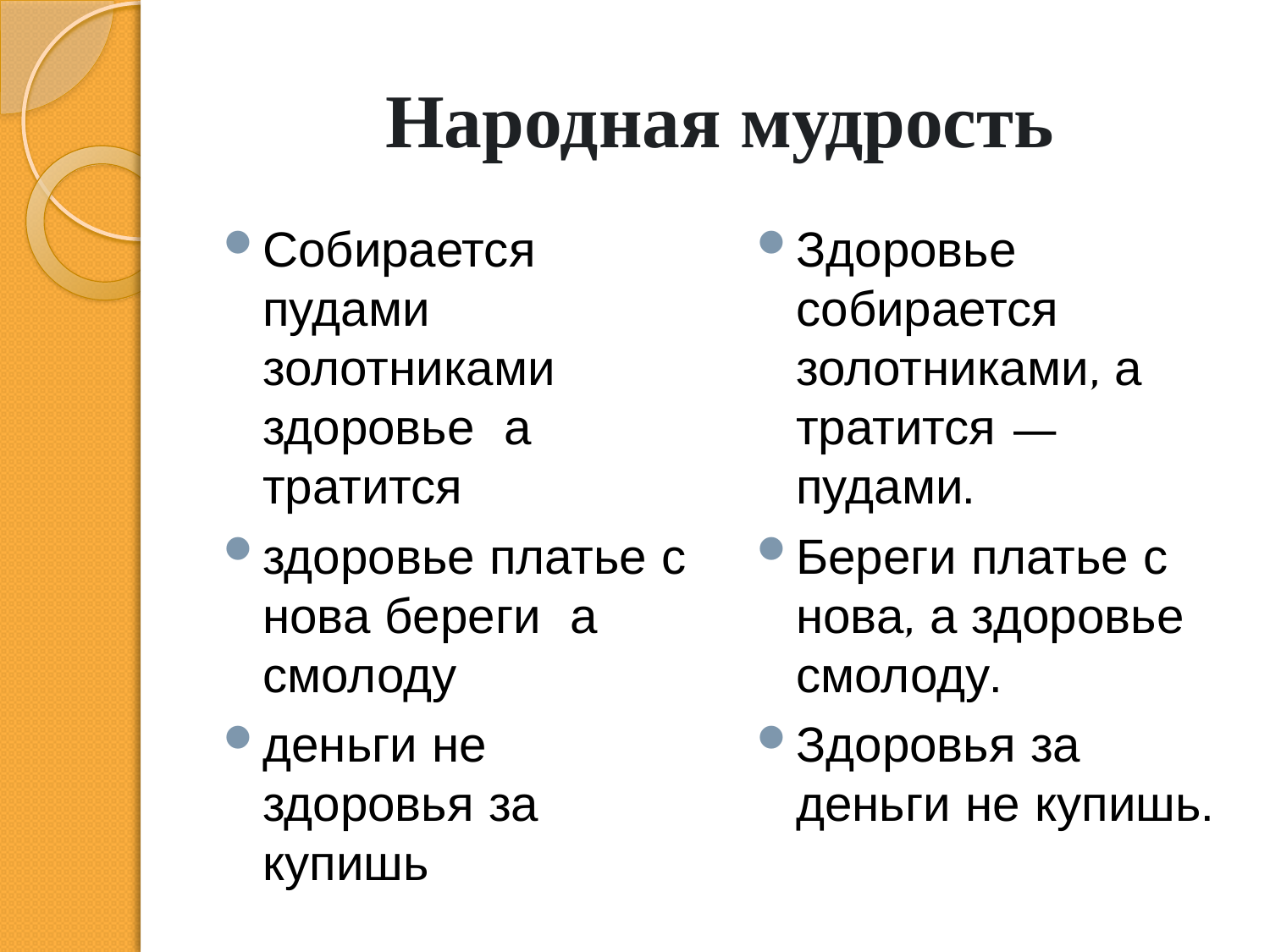

# Народная мудрость
Собирается пудами золотниками здоровье  а тратится
здоровье платье с нова береги  а смолоду
деньги не здоровья за купишь
Здоровье собирается золотниками, а тратится — пудами.
Береги платье с нова, а здоровье смолоду.
Здоровья за деньги не купишь.